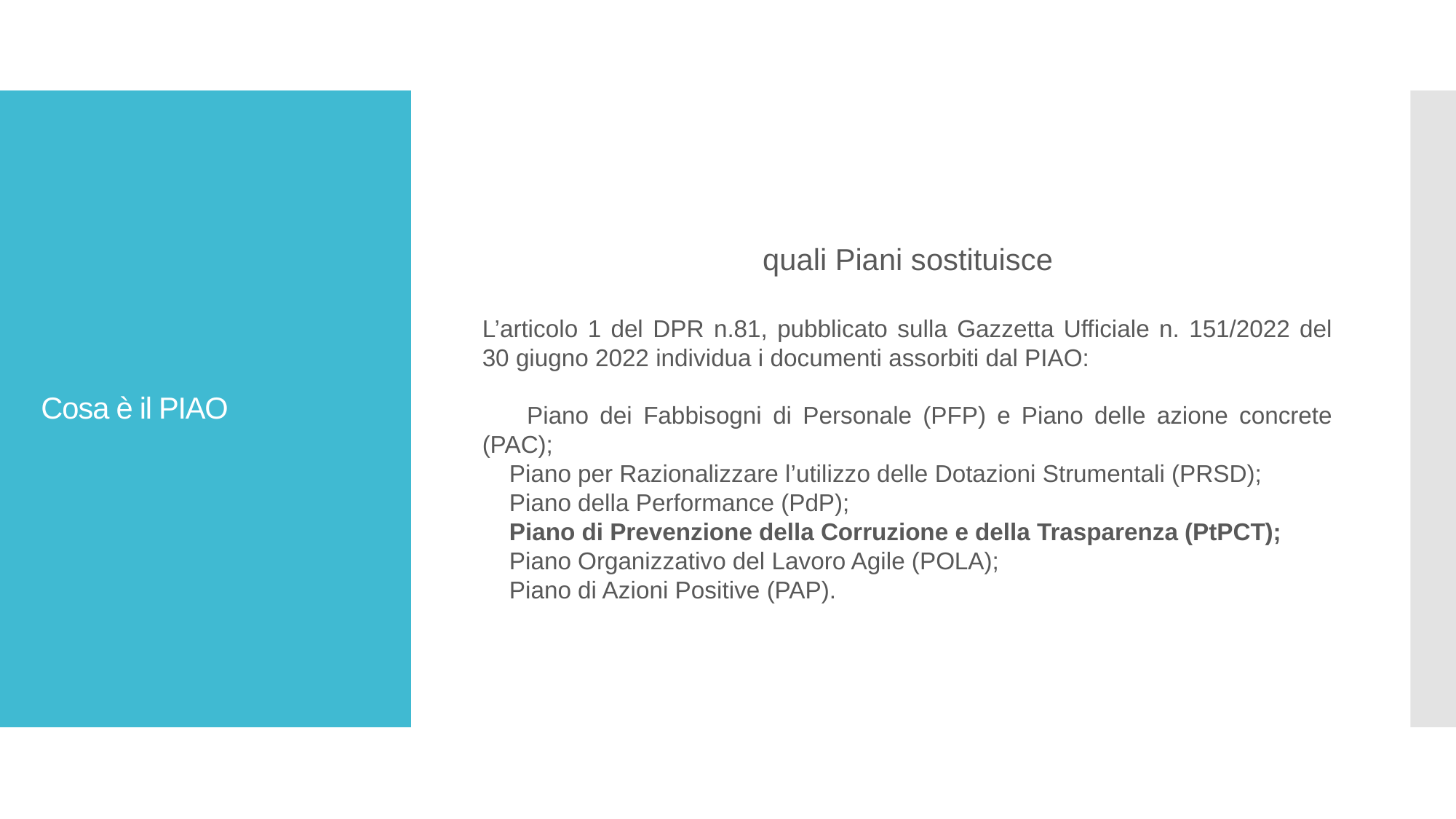

# Cosa è il PIAO
quali Piani sostituisce

L’articolo 1 del DPR n.81, pubblicato sulla Gazzetta Ufficiale n. 151/2022 del 30 giugno 2022 individua i documenti assorbiti dal PIAO:

    Piano dei Fabbisogni di Personale (PFP) e Piano delle azione concrete (PAC);
    Piano per Razionalizzare l’utilizzo delle Dotazioni Strumentali (PRSD);
    Piano della Performance (PdP);
    Piano di Prevenzione della Corruzione e della Trasparenza (PtPCT);
    Piano Organizzativo del Lavoro Agile (POLA);
    Piano di Azioni Positive (PAP).